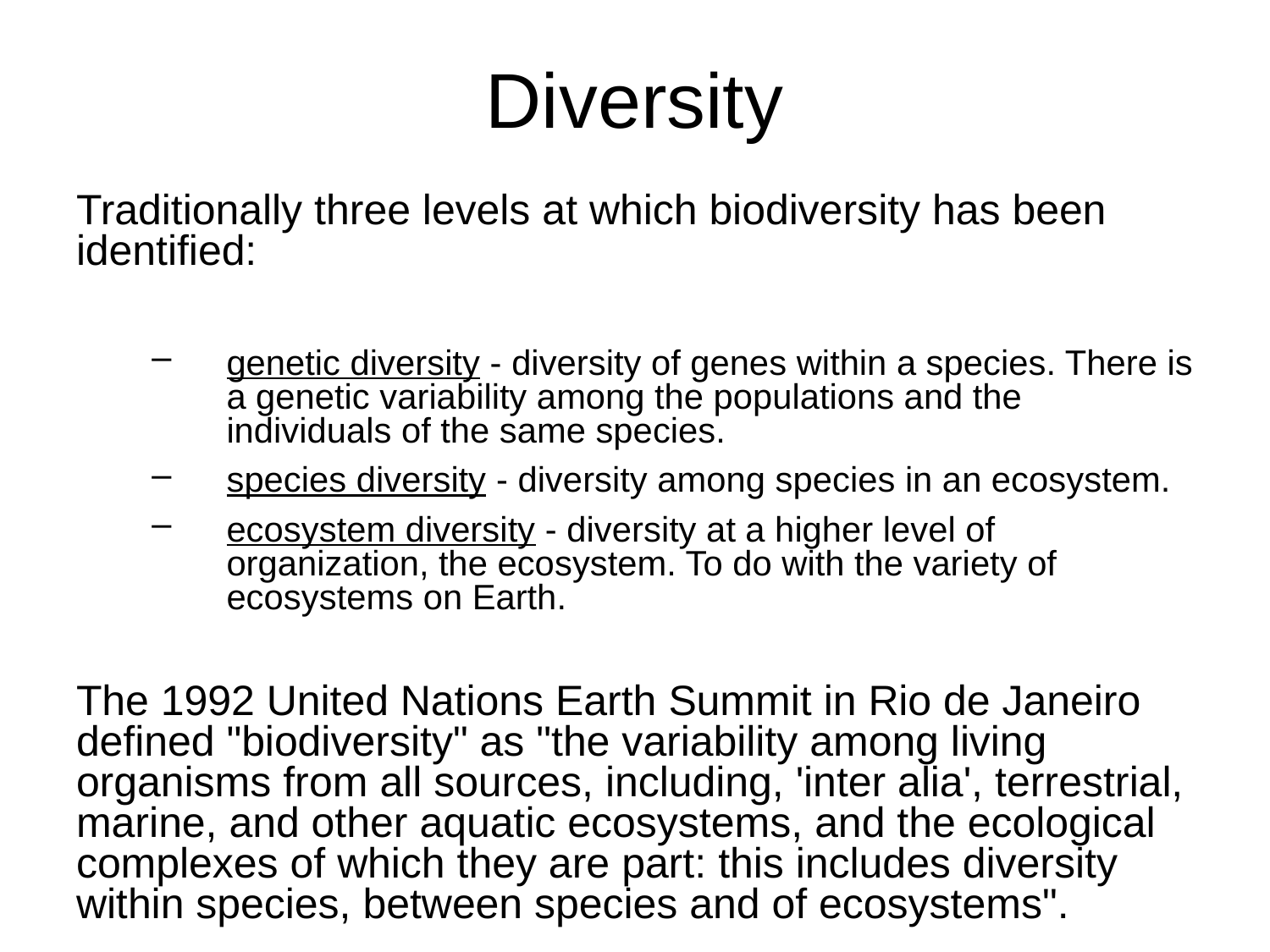

# Diversity
Traditionally three levels at which biodiversity has been identified:

genetic diversity - diversity of genes within a species. There is a genetic variability among the populations and the individuals of the same species.
species diversity - diversity among species in an ecosystem.
ecosystem diversity - diversity at a higher level of organization, the ecosystem. To do with the variety of ecosystems on Earth.

The 1992 United Nations Earth Summit in Rio de Janeiro defined "biodiversity" as "the variability among living organisms from all sources, including, 'inter alia', terrestrial, marine, and other aquatic ecosystems, and the ecological complexes of which they are part: this includes diversity within species, between species and of ecosystems".